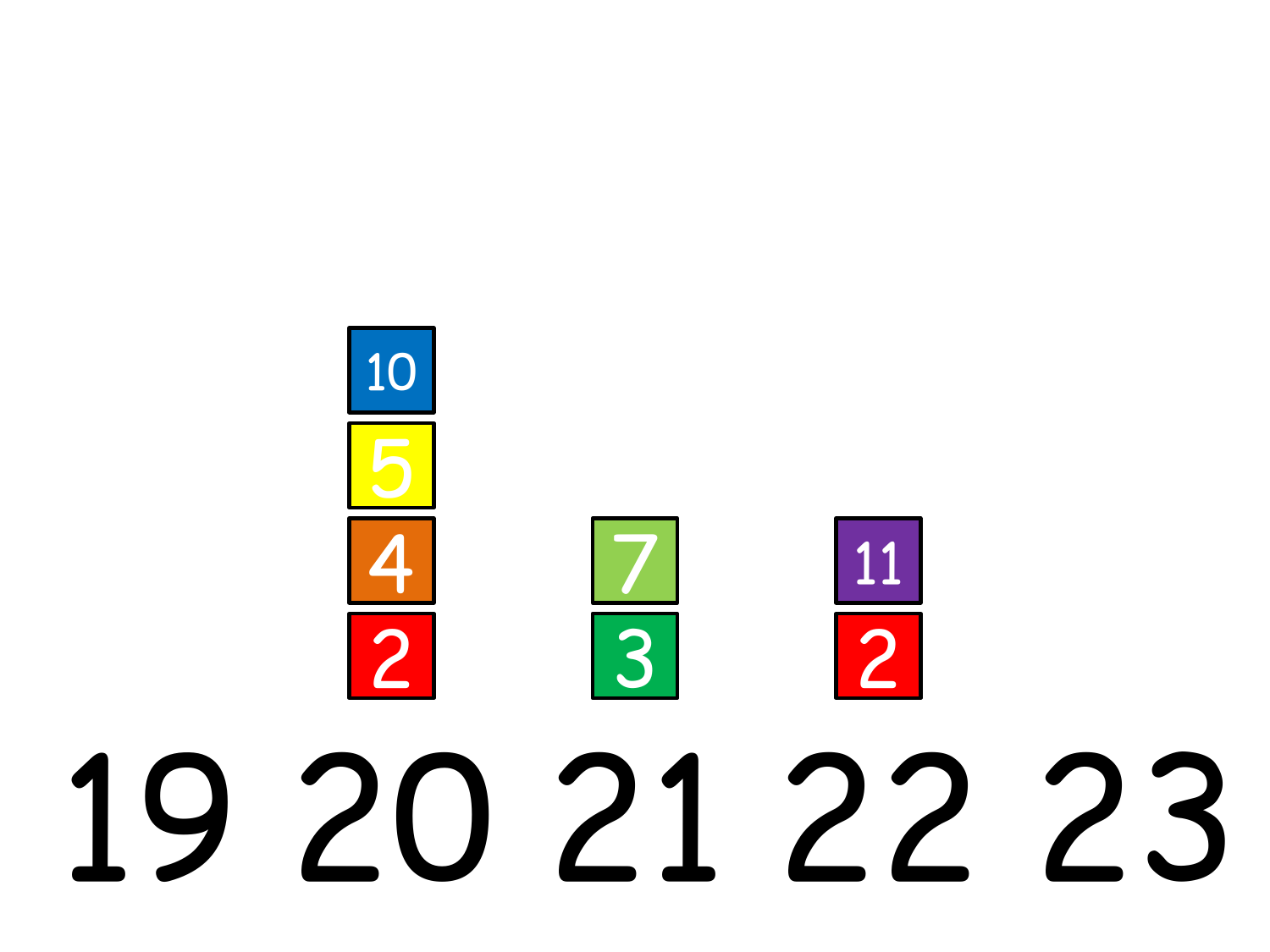

10
5
4
2
7
3
11
2
 19 20 21 22 23